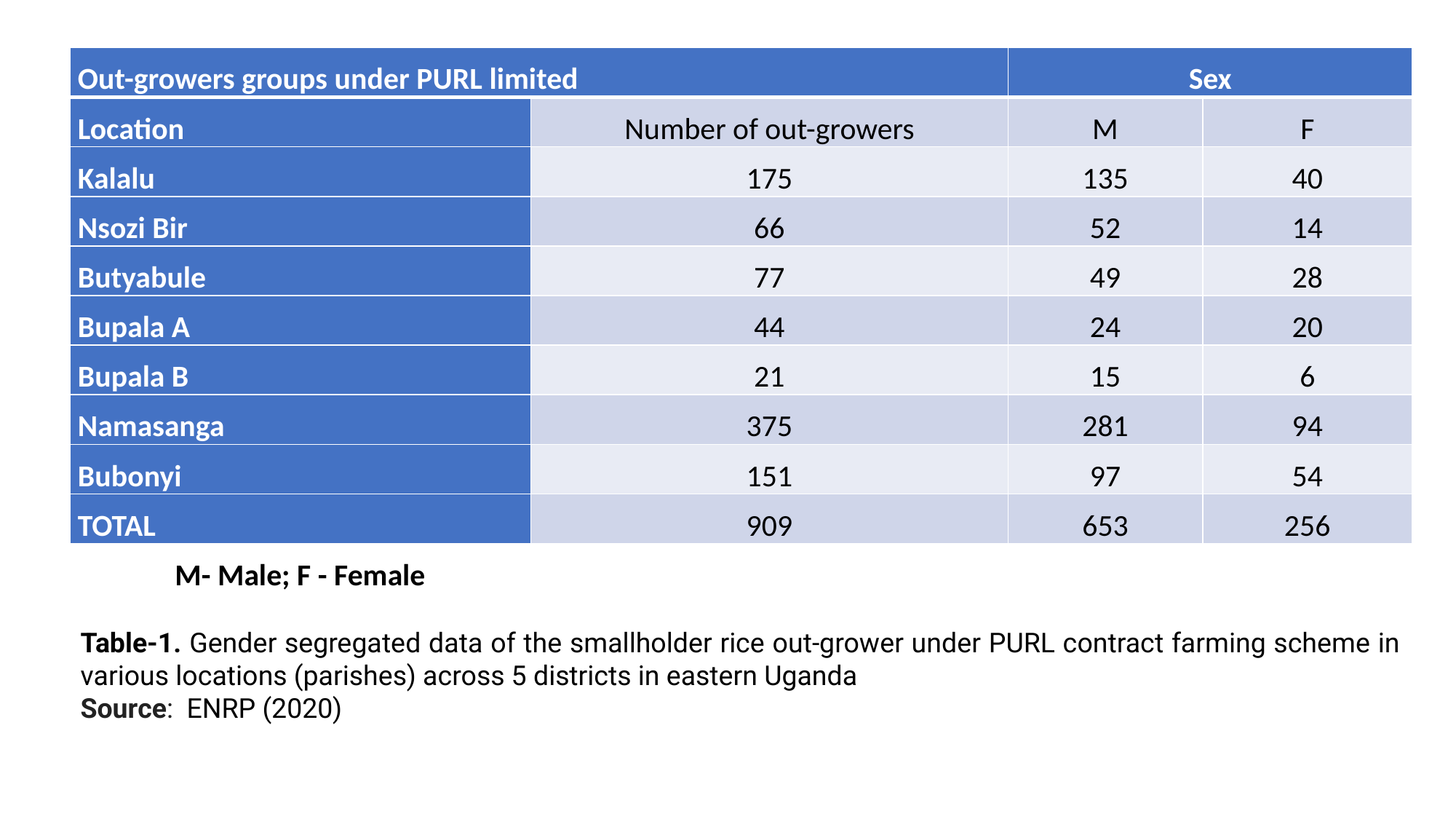

| Out-growers groups under PURL limited |  | Sex |  |
| --- | --- | --- | --- |
| Location | Number of out-growers | M | F |
| Kalalu | 175 | 135 | 40 |
| Nsozi Bir | 66 | 52 | 14 |
| Butyabule | 77 | 49 | 28 |
| Bupala A | 44 | 24 | 20 |
| Bupala B | 21 | 15 | 6 |
| Namasanga | 375 | 281 | 94 |
| Bubonyi | 151 | 97 | 54 |
| TOTAL | 909 | 653 | 256 |
| M- Male; F - Female |  |  |  |
#
Table-1. Gender segregated data of the smallholder rice out-grower under PURL contract farming scheme in various locations (parishes) across 5 districts in eastern Uganda
Source:  ENRP (2020)